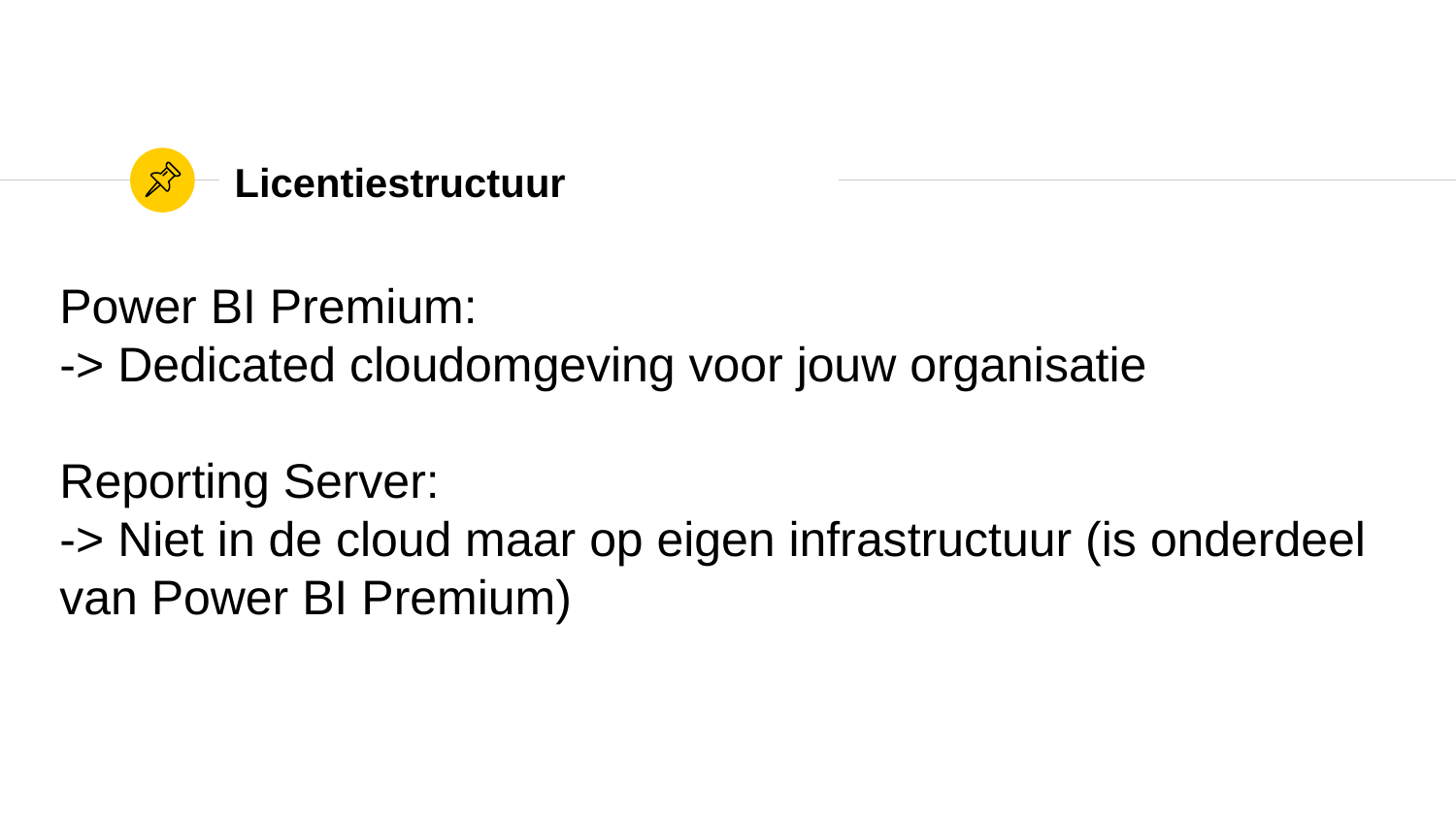

# Licentiestructuur

Power BI Premium:
-> Dedicated cloudomgeving voor jouw organisatie

Reporting Server:
-> Niet in de cloud maar op eigen infrastructuur (is onderdeel van Power BI Premium)